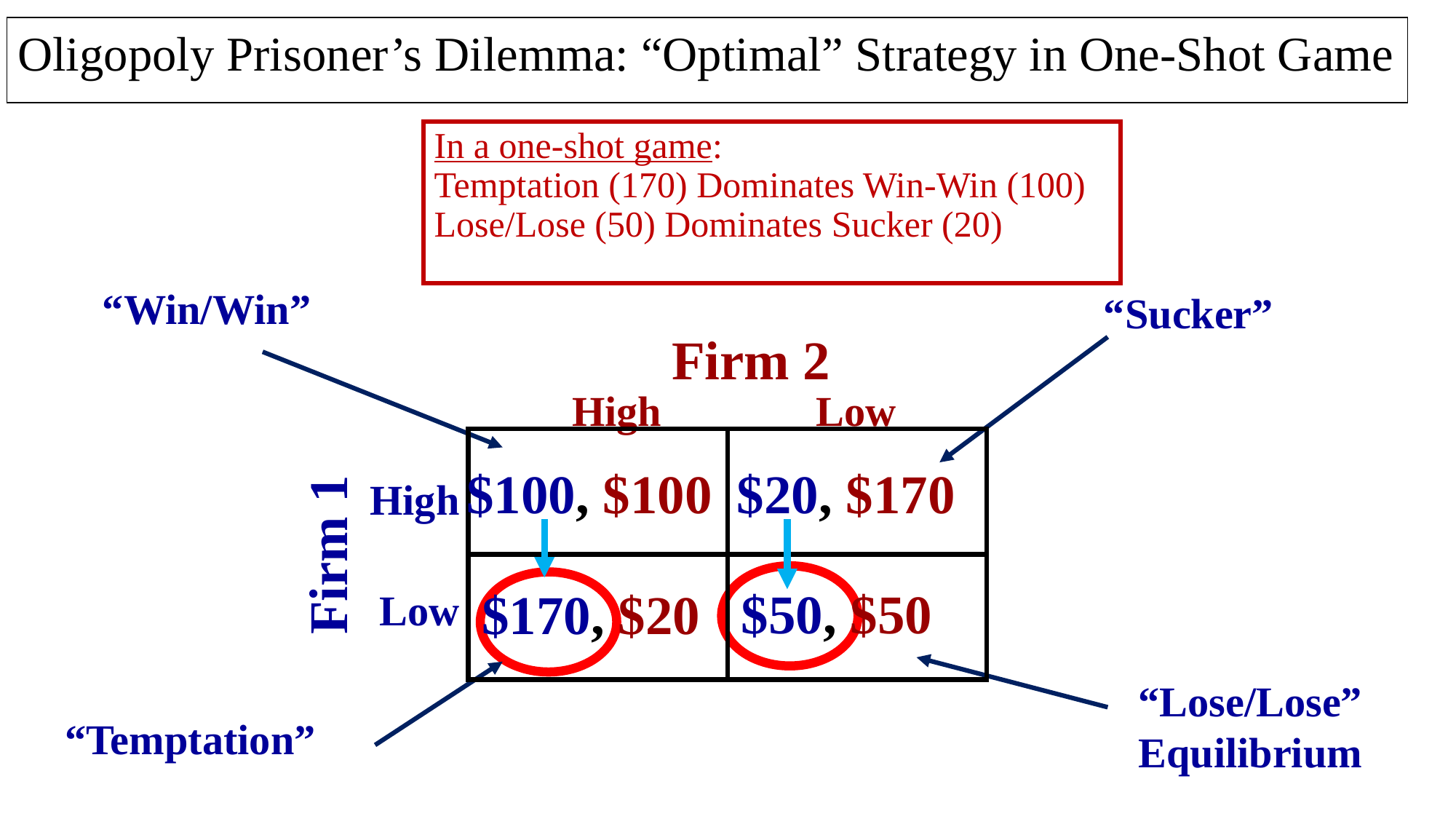

Oligopoly Prisoner’s Dilemma: “Optimal” Strategy in One-Shot Game
In a one-shot game:
Temptation (170) Dominates Win-Win (100)
Lose/Lose (50) Dominates Sucker (20)

“Win/Win”
“Sucker”
Firm 2
High
Low

High
Firm 1
Low
“Lose/Lose”
Equilibrium
“Temptation”
$100, $100
$20, $170
$50, $50
$170, $20